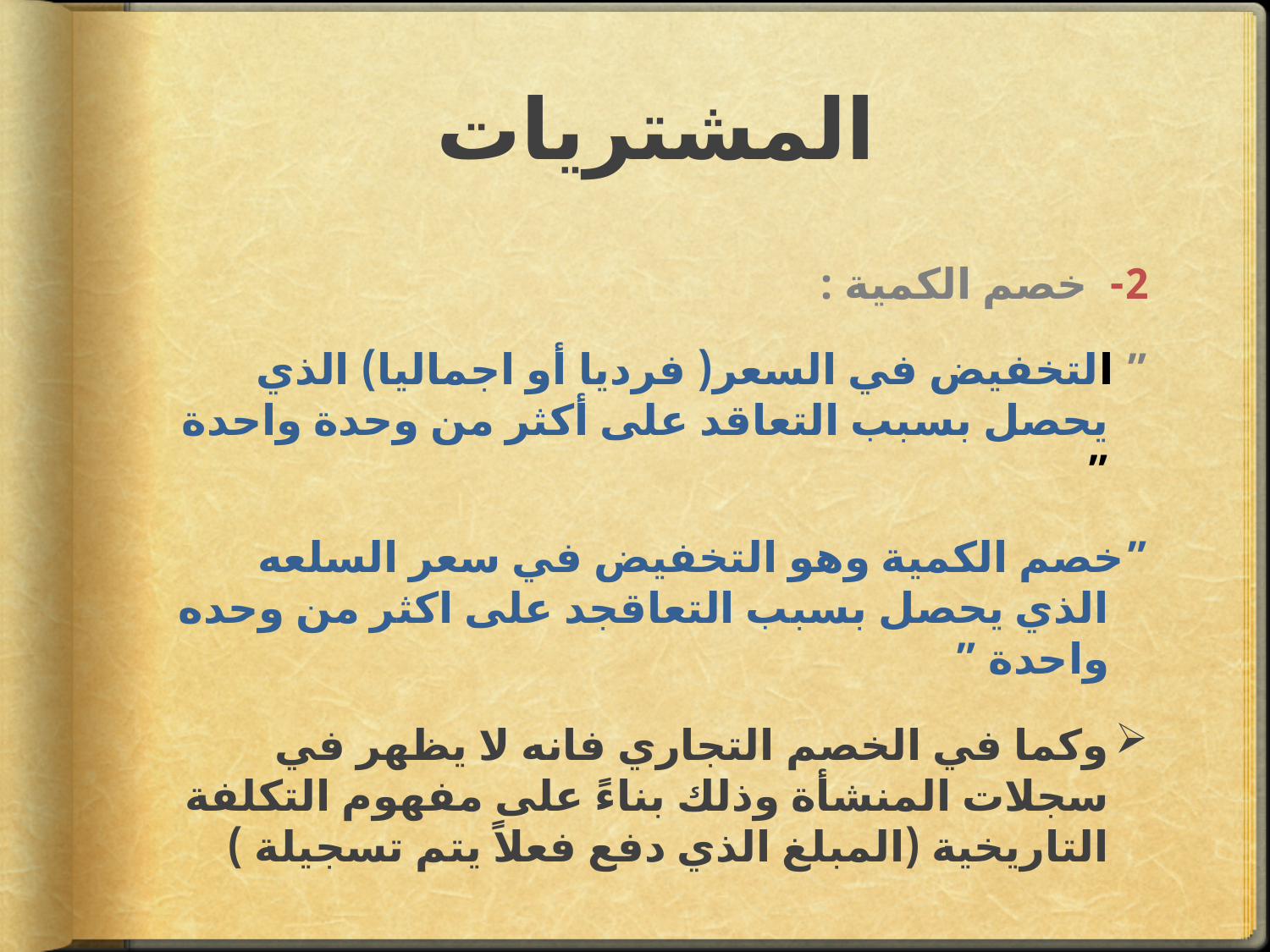

# المشتريات
2-  خصم الكمية :
” التخفيض في السعر( فرديا أو اجماليا) الذي يحصل بسبب التعاقد على أكثر من وحدة واحدة ”
”خصم الكمية وهو التخفيض في سعر السلعه الذي يحصل بسبب التعاقجد على اكثر من وحده واحدة ”
وكما في الخصم التجاري فانه لا يظهر في سجلات المنشأة وذلك بناءً على مفهوم التكلفة التاريخية (المبلغ الذي دفع فعلاً يتم تسجيلة )